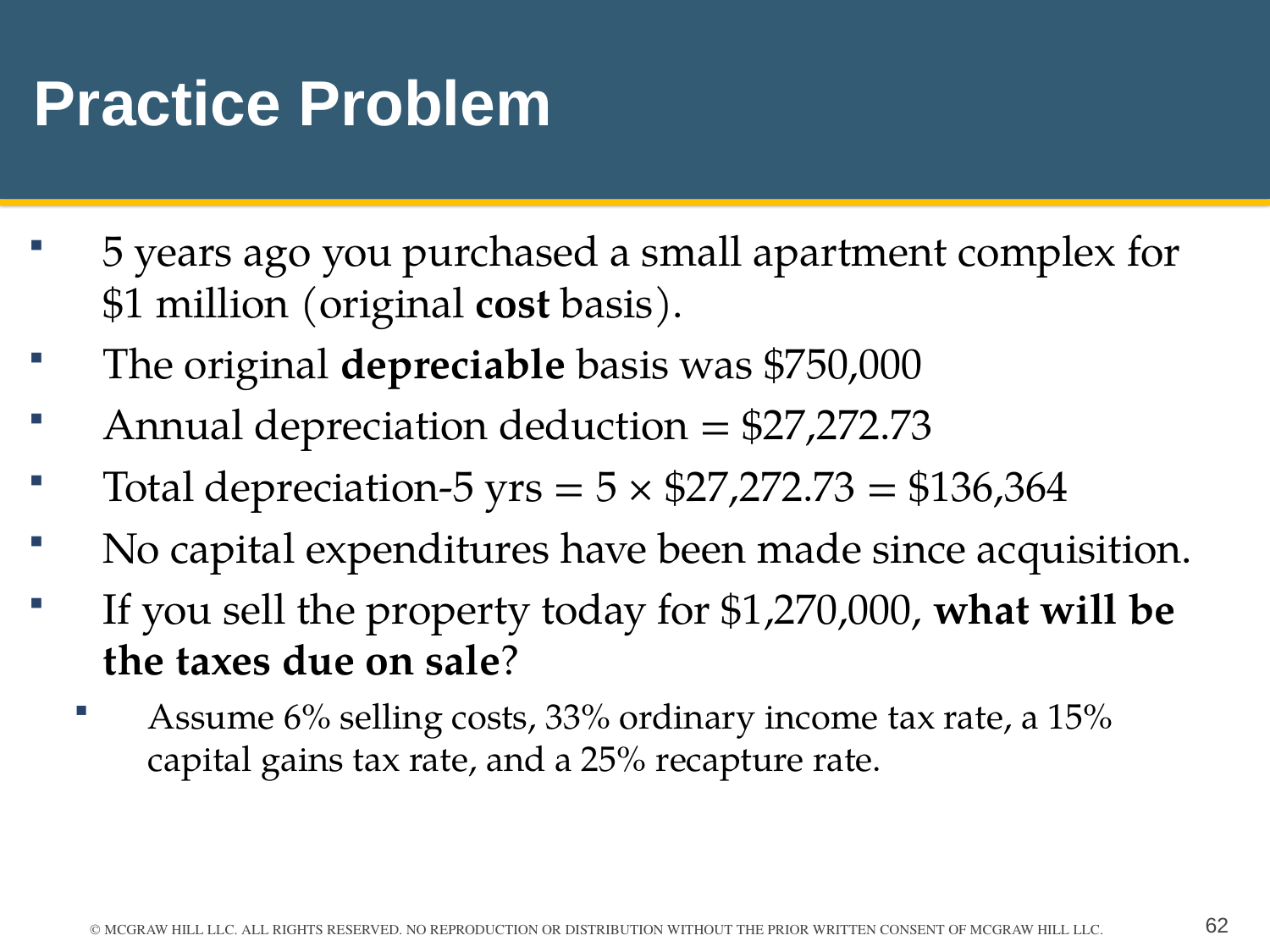

# Practice Problem
5 years ago you purchased a small apartment complex for $1 million (original cost basis).
The original depreciable basis was $750,000
Annual depreciation deduction = $27,272.73
Total depreciation-5 yrs = 5 × $27,272.73 = $136,364
No capital expenditures have been made since acquisition.
If you sell the property today for $1,270,000, what will be the taxes due on sale?
Assume 6% selling costs, 33% ordinary income tax rate, a 15% capital gains tax rate, and a 25% recapture rate.
© MCGRAW HILL LLC. ALL RIGHTS RESERVED. NO REPRODUCTION OR DISTRIBUTION WITHOUT THE PRIOR WRITTEN CONSENT OF MCGRAW HILL LLC.
62